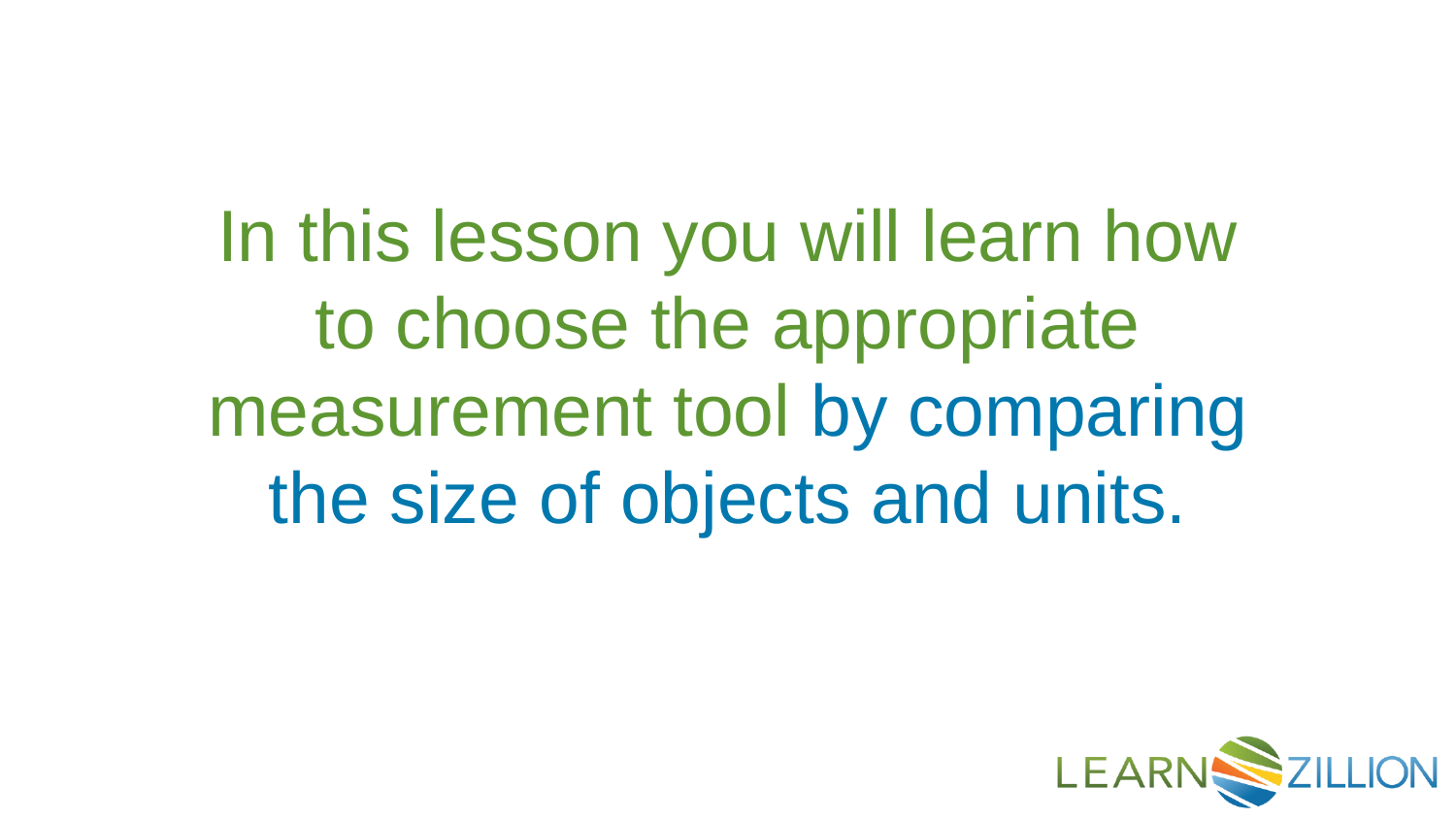

In this lesson you will learn how to choose the appropriate measurement tool by comparing the size of objects and units.